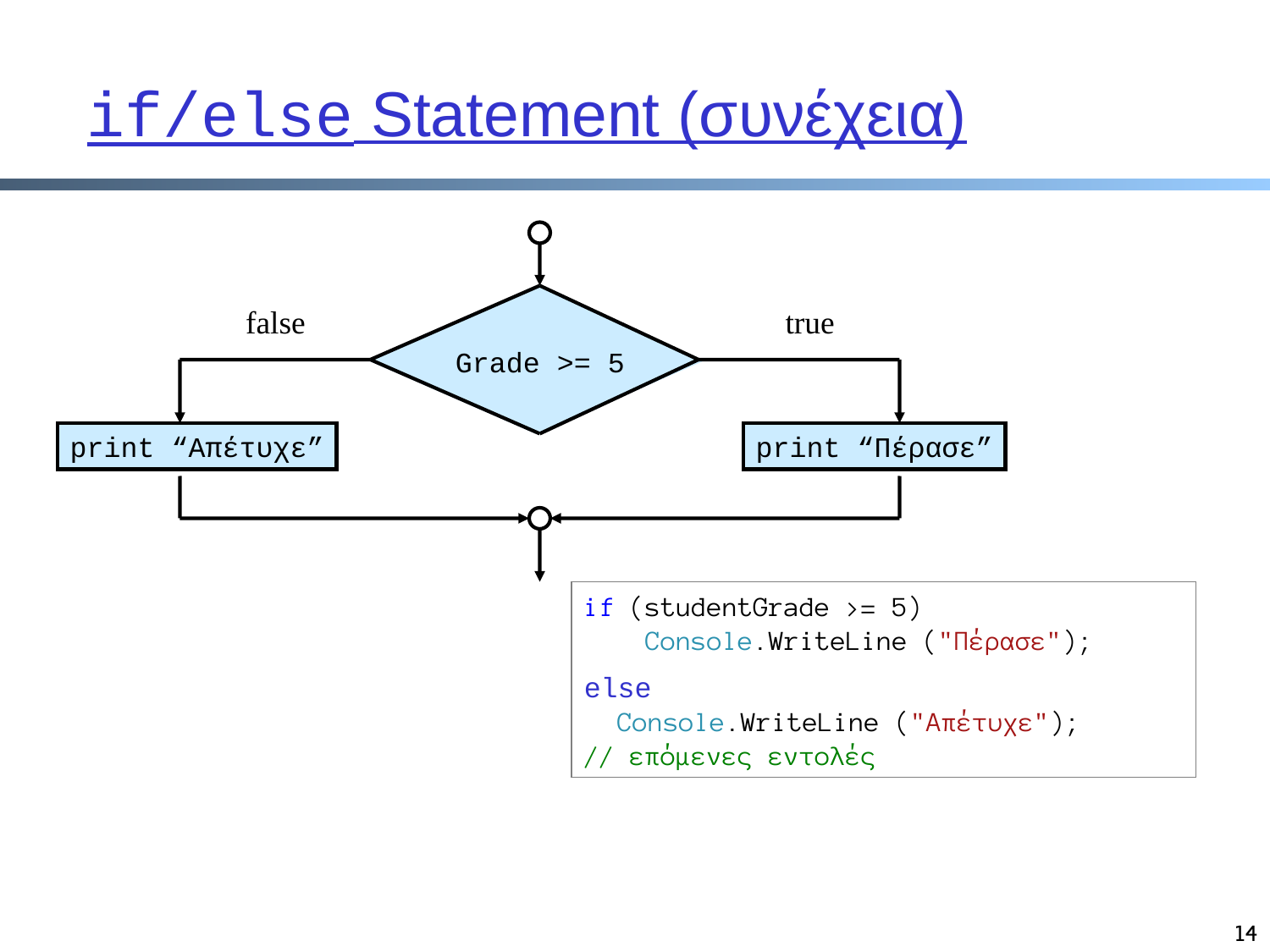

# if/else Statement (συνέχεια)

Grade >= 5
false
true

print “Απέτυχε”
print “Πέρασε”

if (studentGrade >= 5)
    Console.WriteLine ("Πέρασε");
else
  Console.WriteLine ("Απέτυχε");
// επόμενες εντολές
14